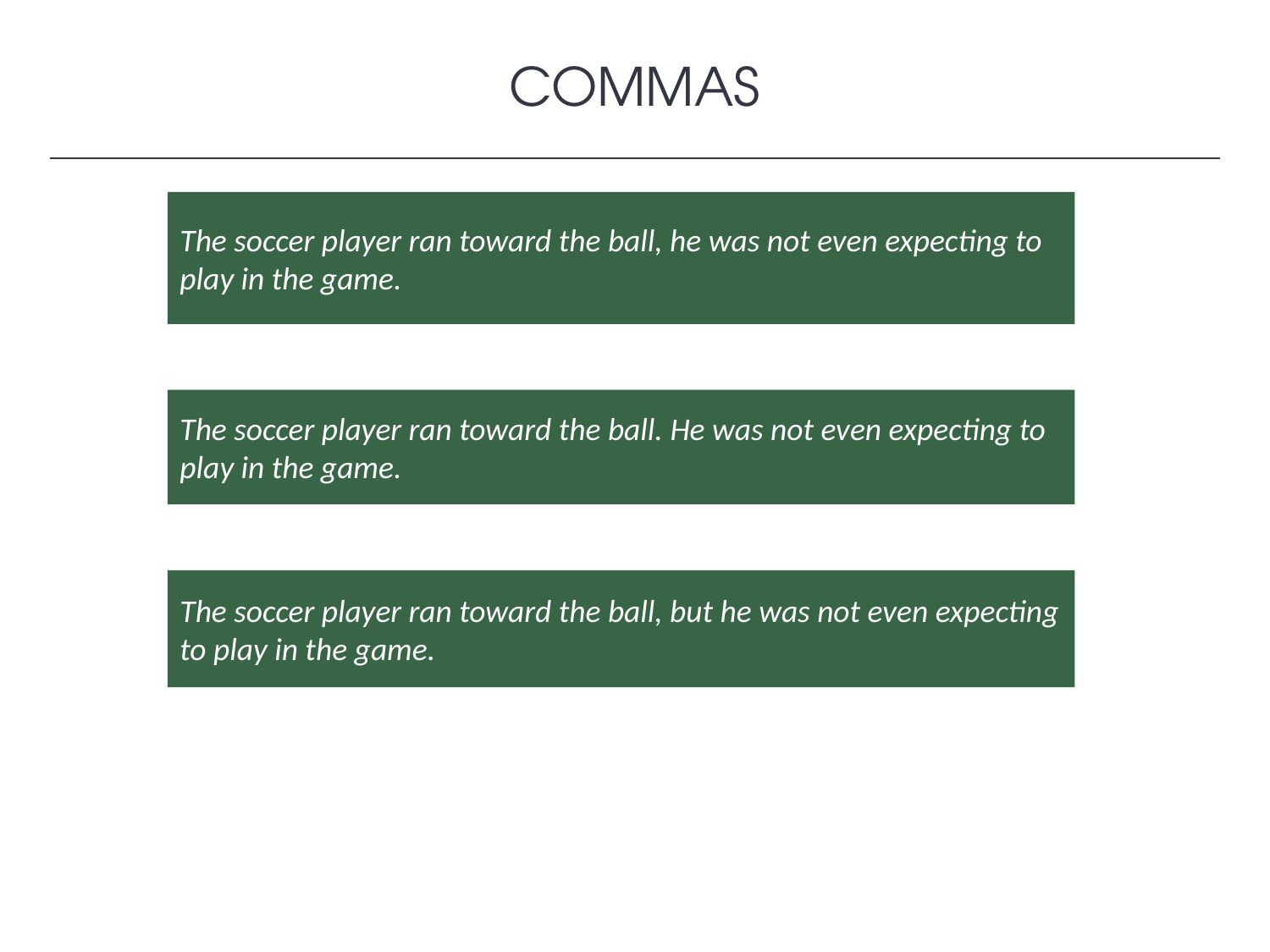

COMMAS
HAWKES LEARNING
The soccer player ran toward the ball, he was not even expecting to play in the game.
The soccer player ran toward the ball. He was not even expecting to play in the game.
The soccer player ran toward the ball, but he was not even expecting to play in the game.